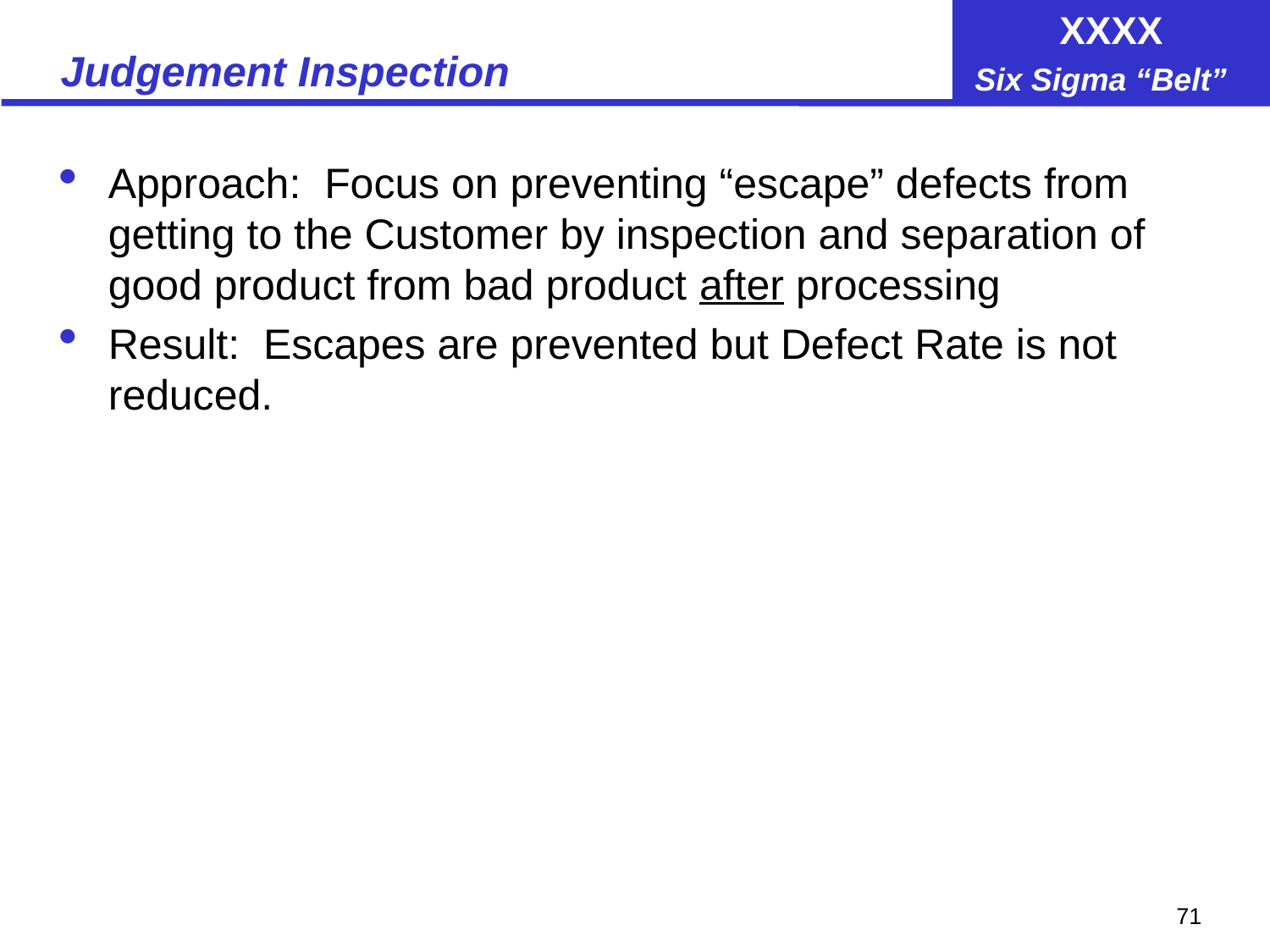

# Judgement Inspection
Approach:  Focus on preventing “escape” defects from getting to the Customer by inspection and separation of good product from bad product after processing
Result:  Escapes are prevented but Defect Rate is not reduced.